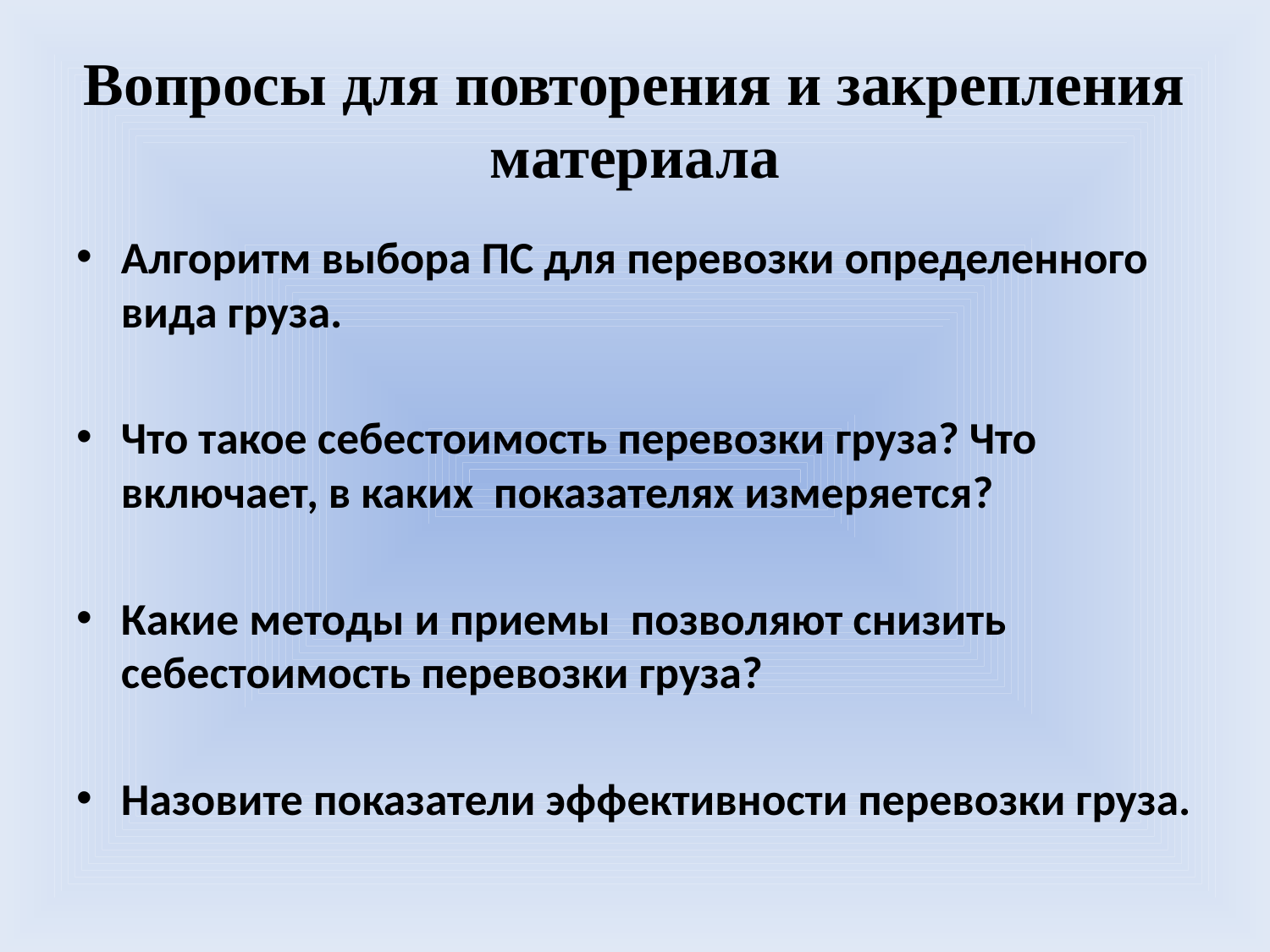

# Вопросы для повторения и закрепления материала
Алгоритм выбора ПС для перевозки определенного вида груза.

Что такое себестоимость перевозки груза? Что включает, в каких  показателях измеряется?

Какие методы и приемы  позволяют снизить себестоимость перевозки груза?

Назовите показатели эффективности перевозки груза.